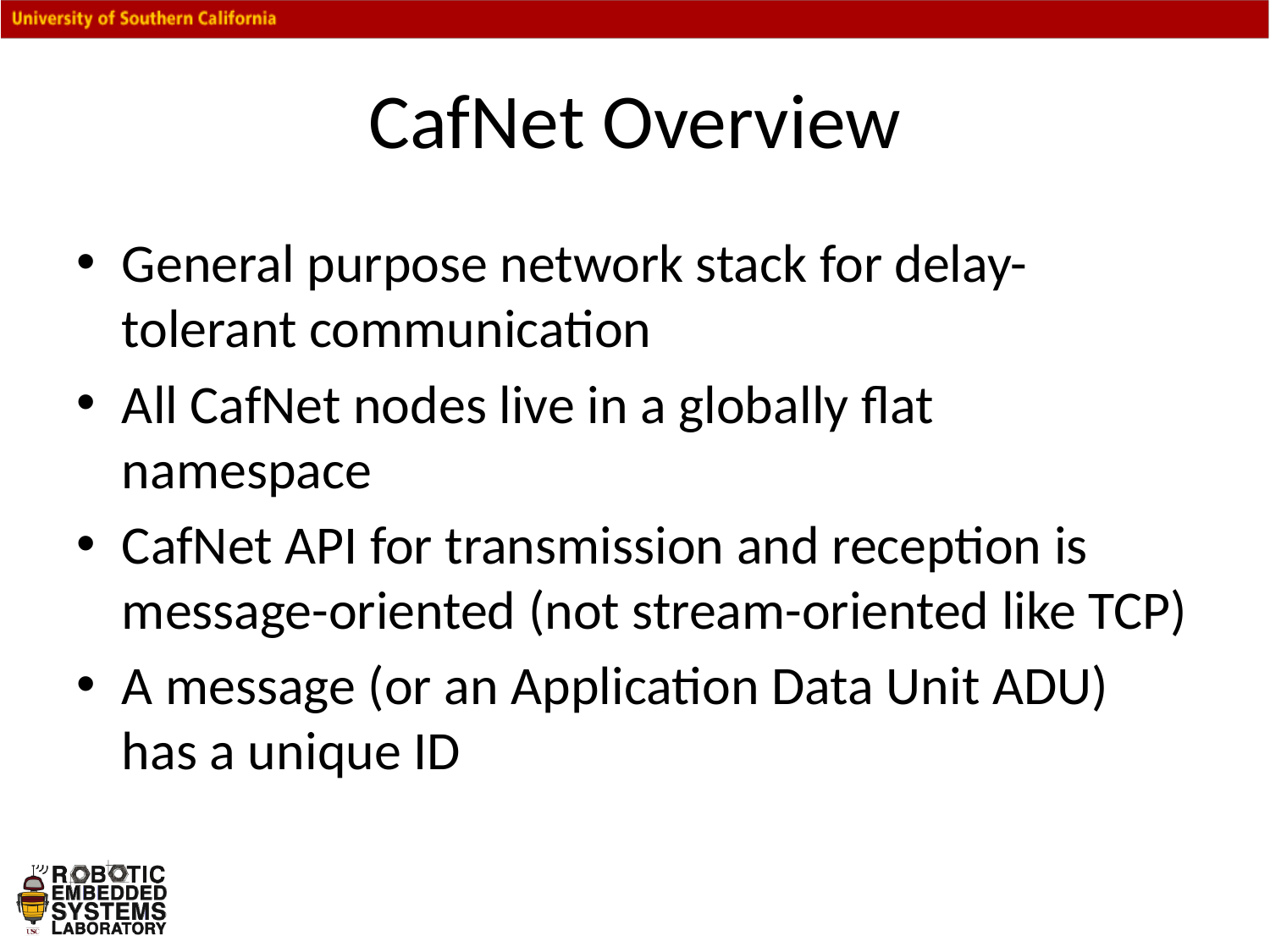

# CafNet Overview
General purpose network stack for delay-tolerant communication
All CafNet nodes live in a globally flat namespace
CafNet API for transmission and reception is  message-oriented (not stream-oriented like TCP)
A message (or an Application Data Unit ADU) has a unique ID